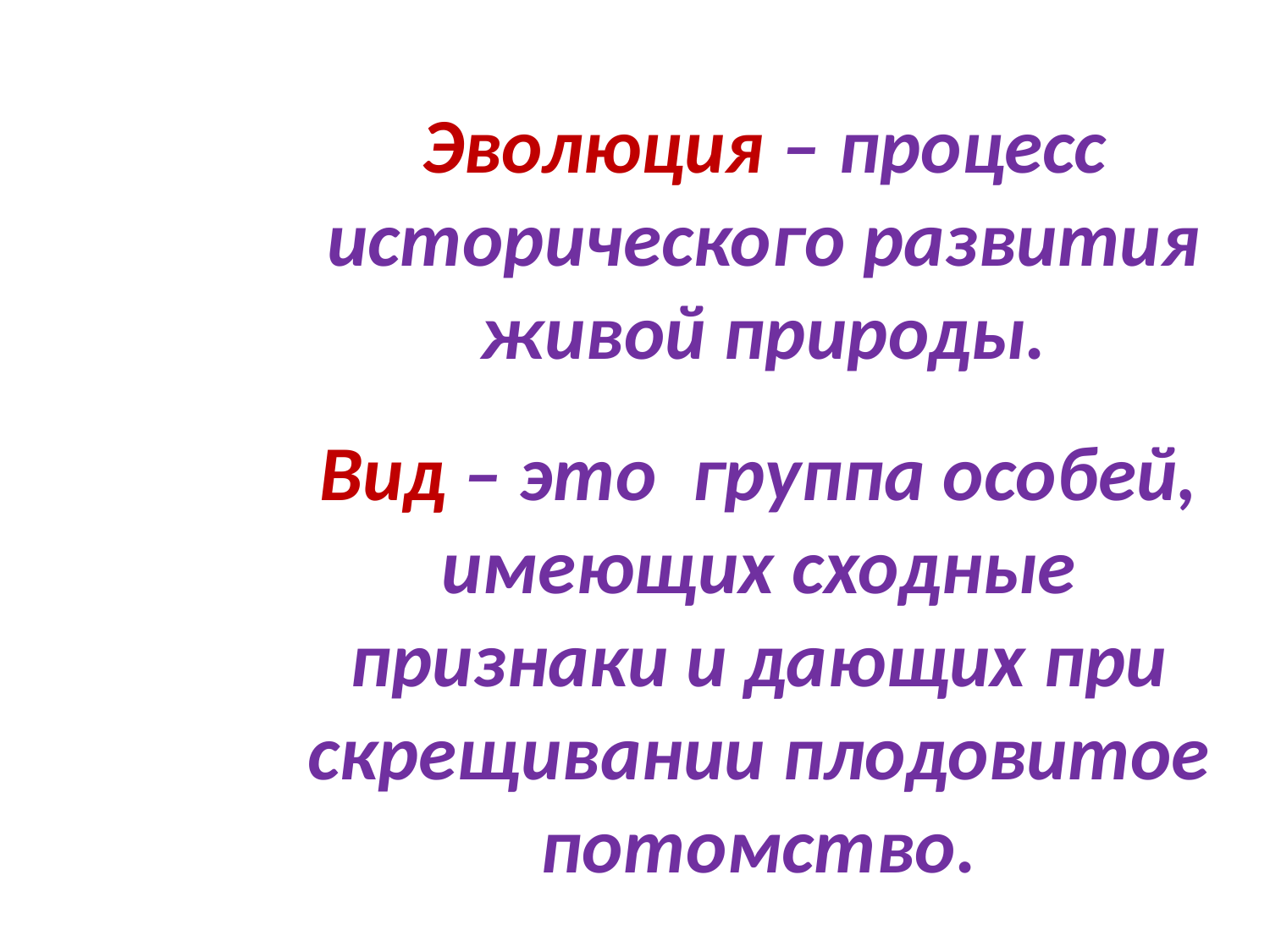

Эволюция – процесс исторического развития живой природы.
Вид – это  группа особей, имеющих сходные признаки и дающих при скрещивании плодовитое потомство.